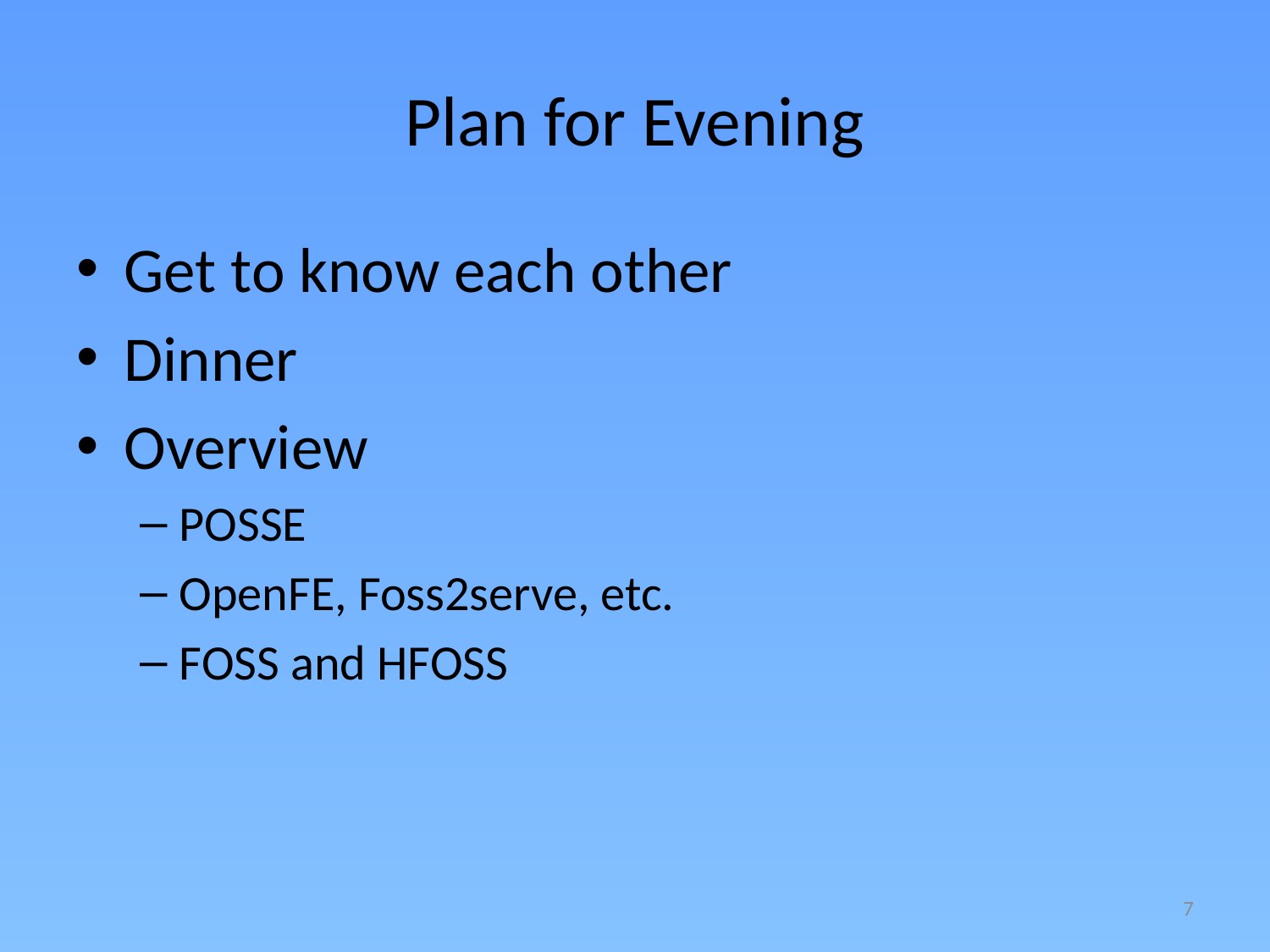

# Plan for Evening
Get to know each other
Dinner
Overview
POSSE
OpenFE, Foss2serve, etc.
FOSS and HFOSS
7